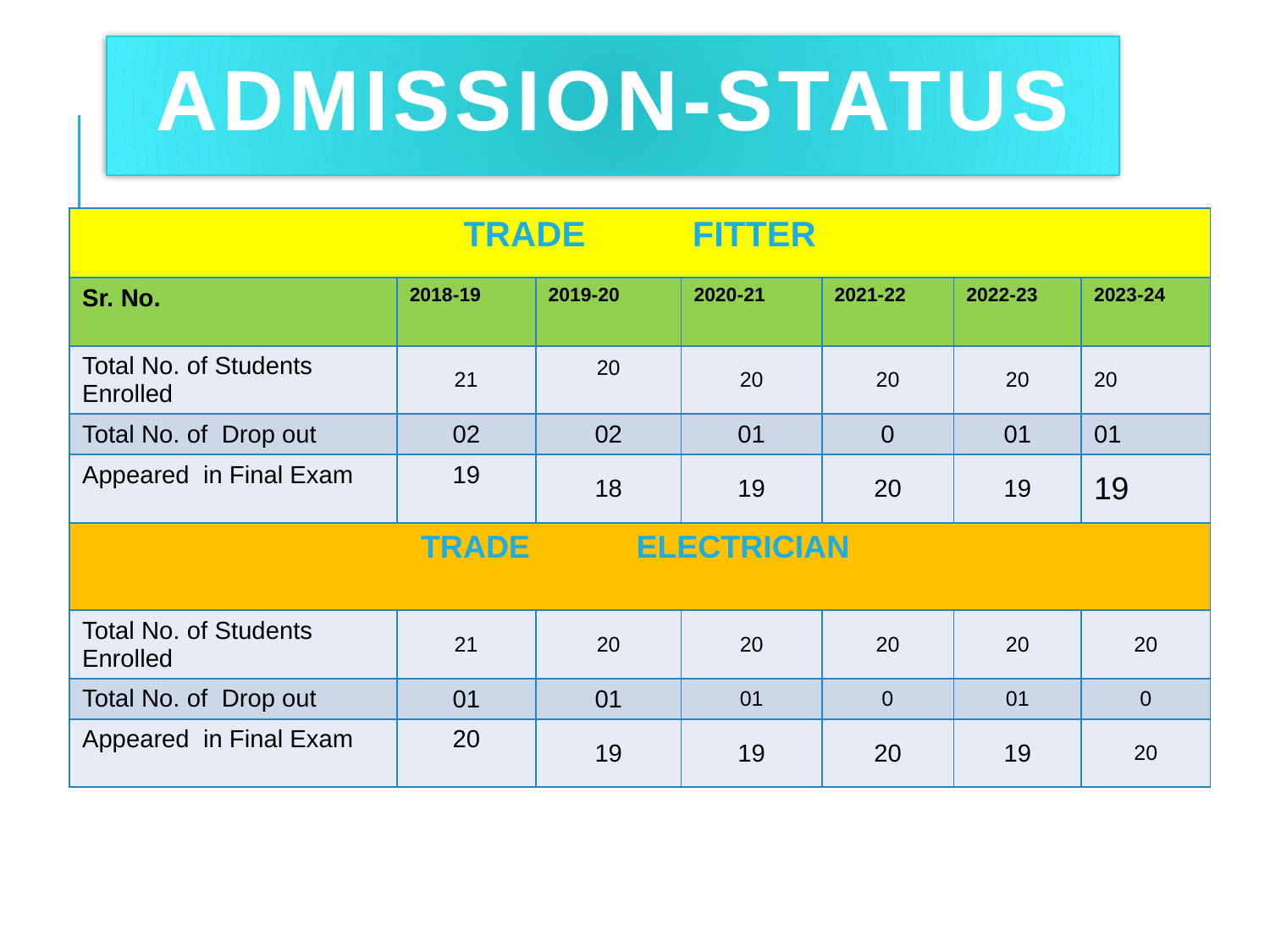

# ADMISSION-STATUS
| TRADE FITTER |  |  |  |  |  |  |
| --- | --- | --- | --- | --- | --- | --- |
| Sr. No. | 2018-19 | 2019-20 | 2020-21 | 2021-22 | 2022-23 | 2023-24 |
| Total No. of Students Enrolled | 21 | 20 | 20 | 20 | 20 | 20 |
| Total No. of Drop out | 02 | 02 | 01 | 0 | 01 | 01 |
| Appeared in Final Exam | 19 | 18 | 19 | 20 | 19 | 19 |
| TRADE ELECTRICIAN |  |  |  |  |  |  |
| Total No. of Students Enrolled | 21 | 20 | 20 | 20 | 20 | 20 |
| Total No. of Drop out | 01 | 01 | 01 | 0 | 01 | 0 |
| Appeared in Final Exam | 20 | 19 | 19 | 20 | 19 | 20 |